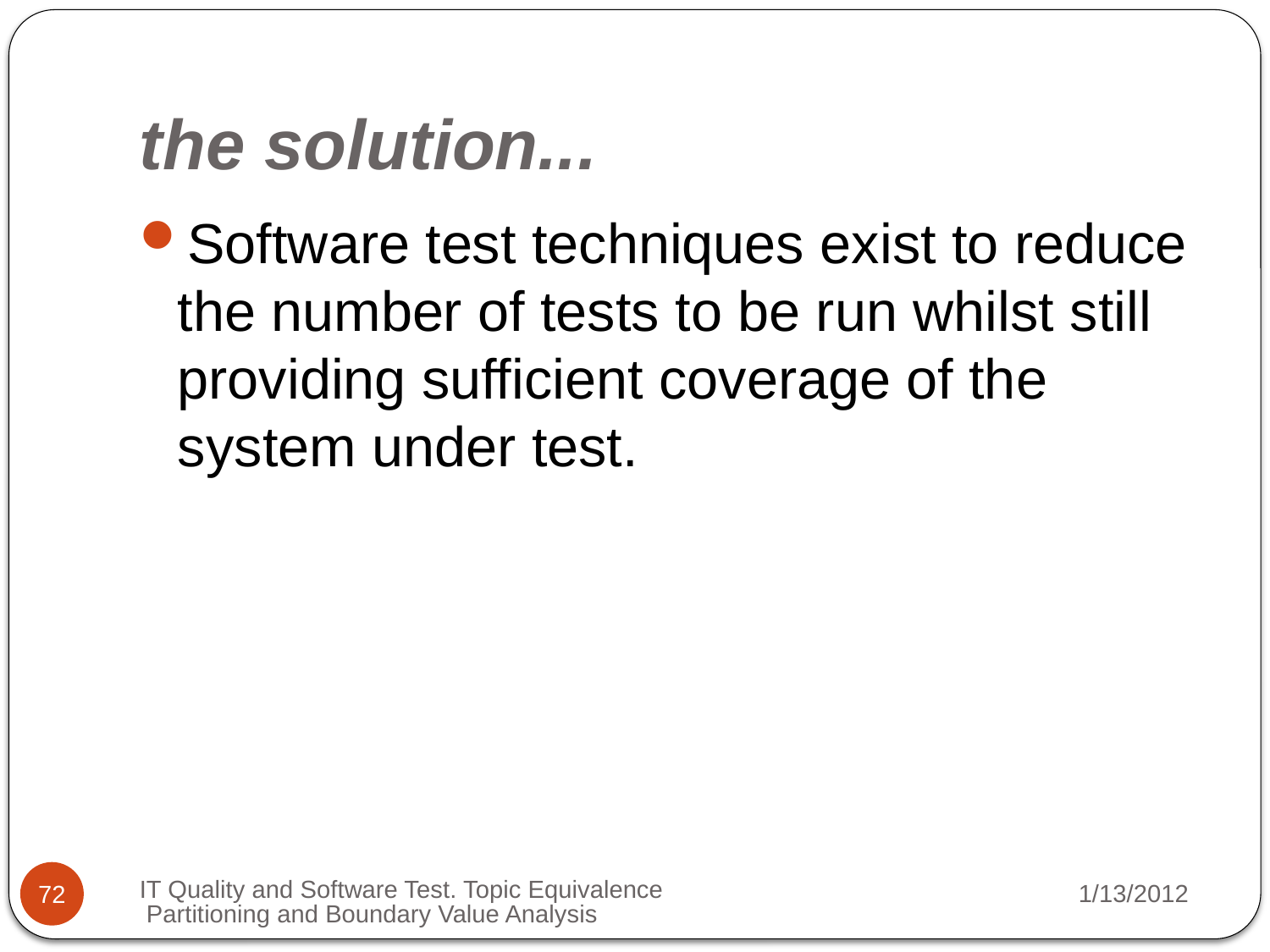

# the solution...
Software test techniques exist to reduce the number of tests to be run whilst still providing sufficient coverage of the system under test.
IT Quality and Software Test. Topic Equivalence Partitioning and Boundary Value Analysis
1/13/2012
72